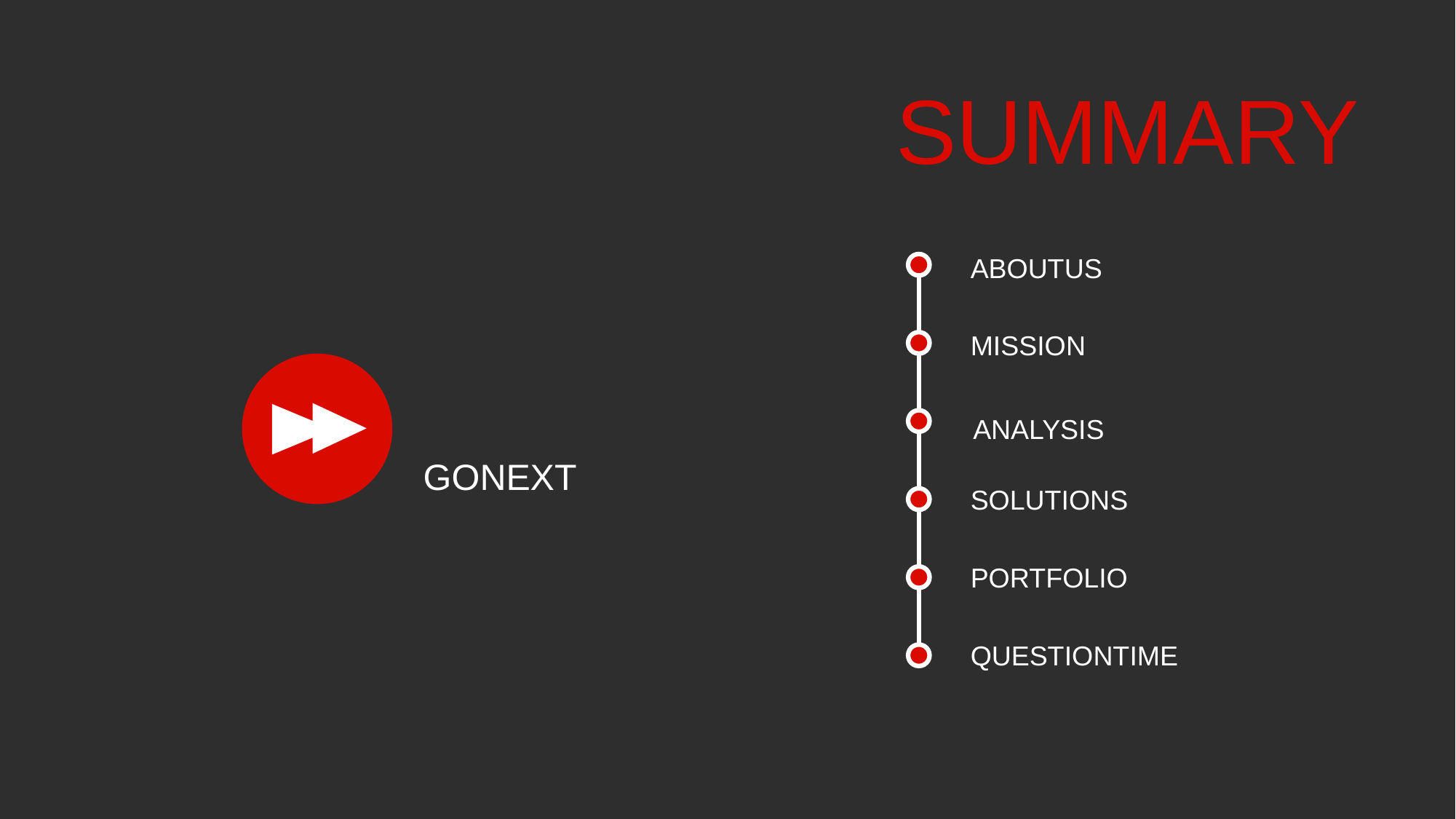

SUMMARY
ABOUTUS

MISSION

ANALYSIS
GONEXT
SOLUTIONS
PORTFOLIO
QUESTIONTIME